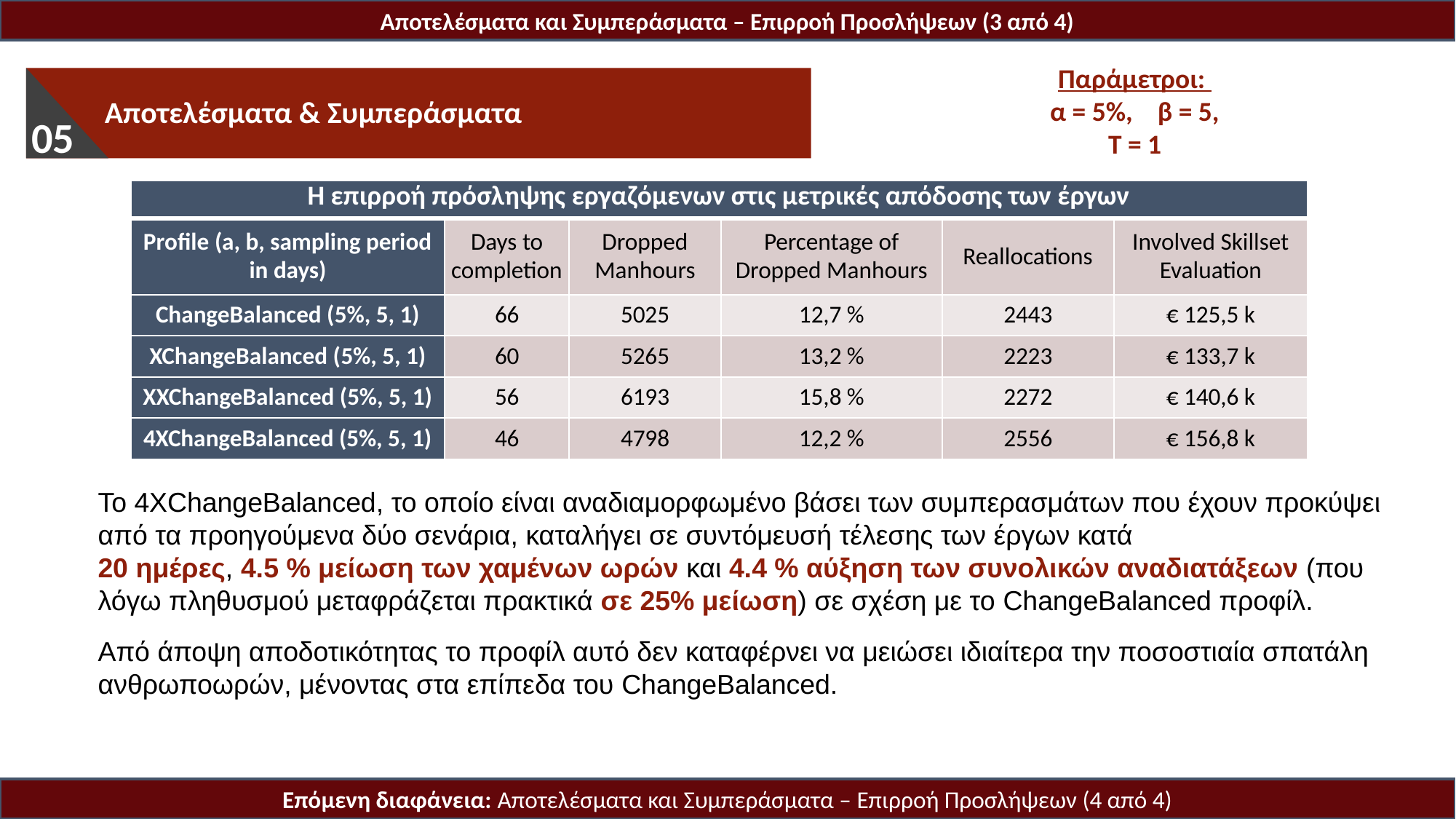

Αποτελέσματα και Συμπεράσματα – Επιρροή Προσλήψεων (3 από 4)
Παράμετροι:
α = 5%,    β = 5,
Τ = 1

 Προτεινόμενη Μοντελοποίηση
01
 Αποτελέσματα & Συμπεράσματα
03
05
| Η επιρροή πρόσληψης εργαζόμενων στις μετρικές απόδοσης των έργων |  |  |  |  |  |
| --- | --- | --- | --- | --- | --- |
| Profile (a, b, sampling period in days) | Days to completion | Dropped Manhours | Percentage of Dropped Manhours | Reallocations | Involved Skillset Evaluation |
| ChangeBalanced (5%, 5, 1) | 66 | 5025 | 12,7 % | 2443 | € 125,5 k |
| XChangeBalanced (5%, 5, 1) | 60 | 5265 | 13,2 % | 2223 | € 133,7 k |
| XXChangeBalanced (5%, 5, 1) | 56 | 6193 | 15,8 % | 2272 | € 140,6 k |
| 4XChangeBalanced (5%, 5, 1) | 46 | 4798 | 12,2 % | 2556 | € 156,8 k |
To 4XChangeBalanced, το οποίο είναι αναδιαμορφωμένο βάσει των συμπερασμάτων που έχουν προκύψει από τα προηγούμενα δύο σενάρια, καταλήγει σε συντόμευσή τέλεσης των έργων κατά
20 ημέρες, 4.5 % μείωση των χαμένων ωρών και 4.4 % αύξηση των συνολικών αναδιατάξεων (που λόγω πληθυσμού μεταφράζεται πρακτικά σε 25% μείωση) σε σχέση με το ChangeBalanced προφίλ.

Από άποψη αποδοτικότητας το προφίλ αυτό δεν καταφέρνει να μειώσει ιδιαίτερα την ποσοστιαία σπατάλη ανθρωποωρών, μένοντας στα επίπεδα του ChangeBalanced.
06
Επόμενη διαφάνεια: Αποτελέσματα και Συμπεράσματα – Επιρροή Προσλήψεων (4 από 4)